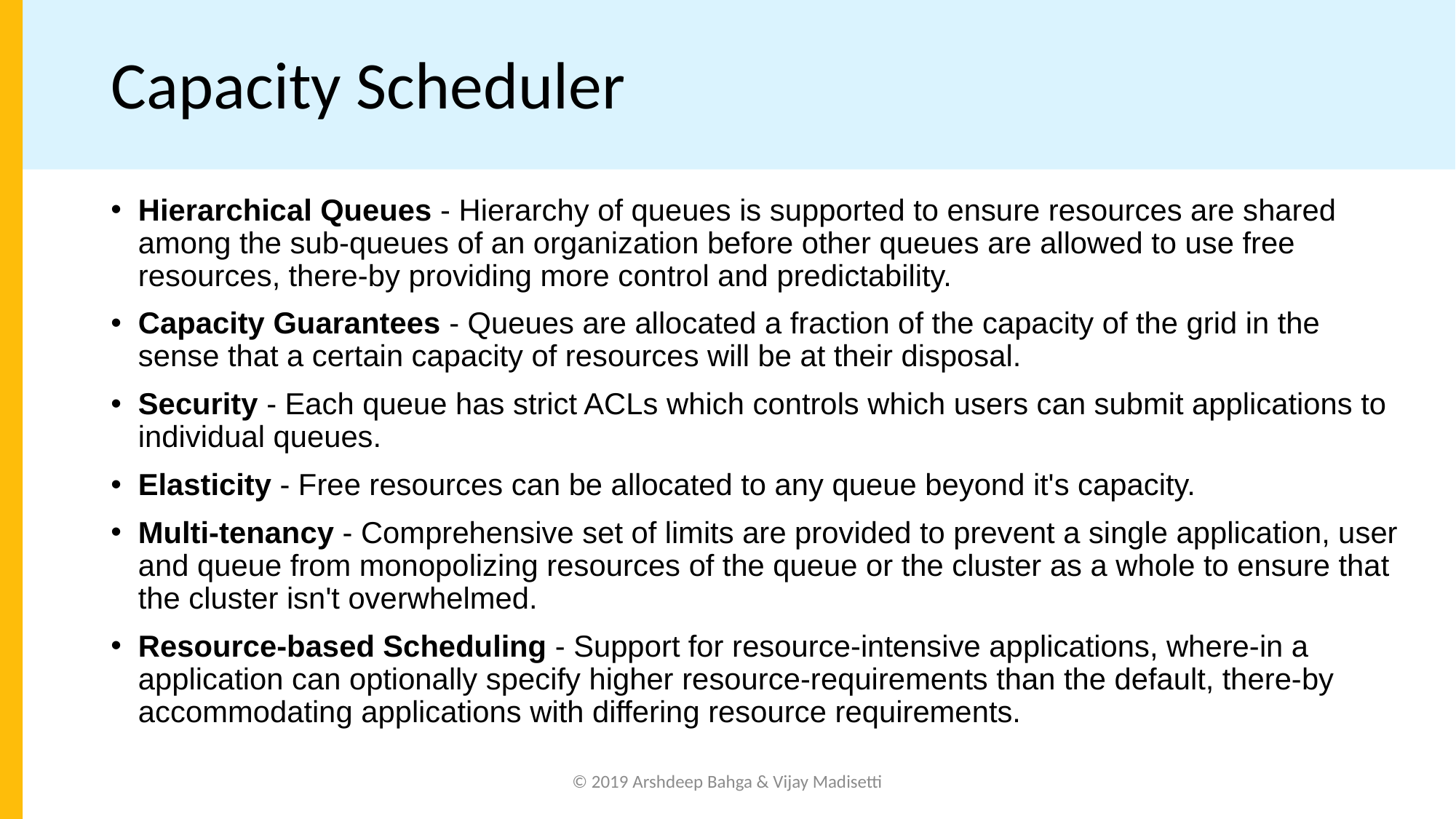

# Capacity Scheduler
Hierarchical Queues - Hierarchy of queues is supported to ensure resources are shared among the sub-queues of an organization before other queues are allowed to use free resources, there-by providing more control and predictability.
Capacity Guarantees - Queues are allocated a fraction of the capacity of the grid in the sense that a certain capacity of resources will be at their disposal.
Security - Each queue has strict ACLs which controls which users can submit applications to individual queues.
Elasticity - Free resources can be allocated to any queue beyond it's capacity.
Multi-tenancy - Comprehensive set of limits are provided to prevent a single application, user and queue from monopolizing resources of the queue or the cluster as a whole to ensure that the cluster isn't overwhelmed.
Resource-based Scheduling - Support for resource-intensive applications, where-in a application can optionally specify higher resource-requirements than the default, there-by accommodating applications with differing resource requirements.
© 2019 Arshdeep Bahga & Vijay Madisetti